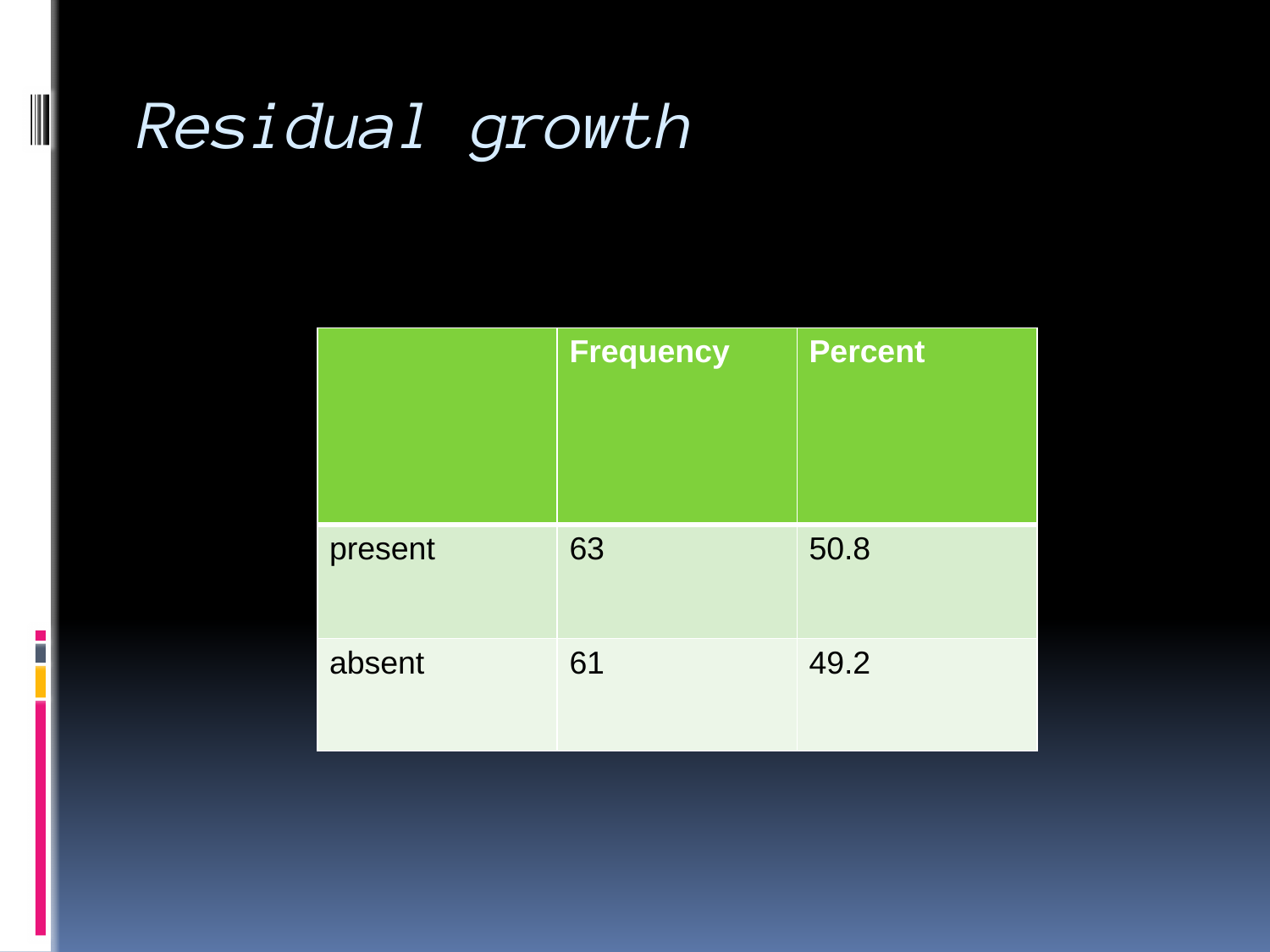

# Residual growth
|  | Frequency | Percent |
| --- | --- | --- |
| present | 63 | 50.8 |
| absent | 61 | 49.2 |